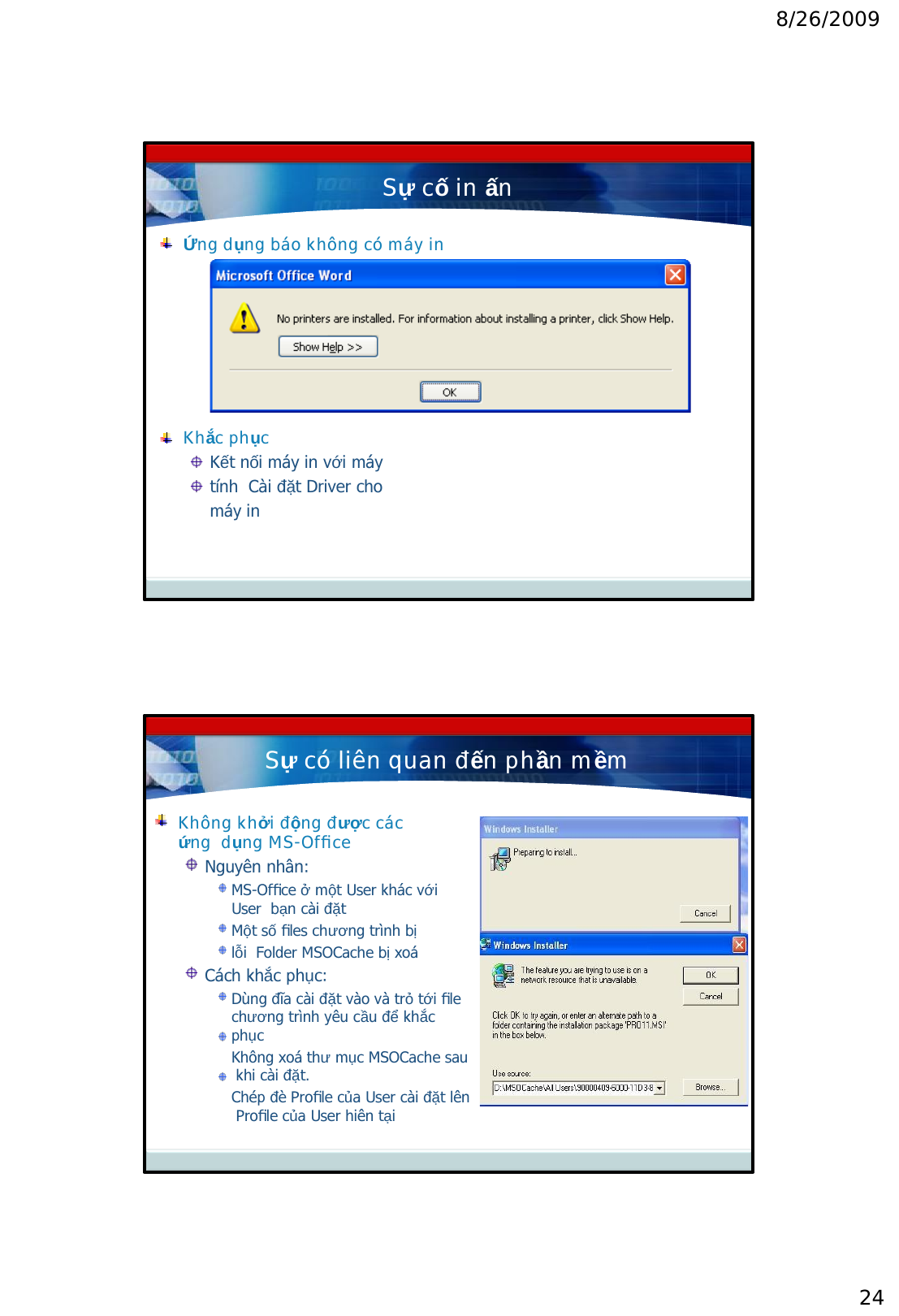

8/26/2009

Sự cố in ấn

Ứng dụng báo không có máy in

Khắc phục
Kết nối máy in với máy tính  Cài đặt Driver cho máy in

Sự có liên quan đến phần mềm

Không khởi động được các ứng  dụng MS-Office
Nguyên nhân:
MS-Office ở một User khác với User  bạn cài đặt
Một số files chương trình bị lỗi  Folder MSOCache bị xoá
Cách khắc phục:
Dùng đĩa cài đặt vào và trỏ tới file  chương trình yêu cầu để khắc phục
Không xoá thư mục MSOCache sau  khi cài đặt.
Chép đè Profile của User cài đặt lên  Profile của User hiên tại

24